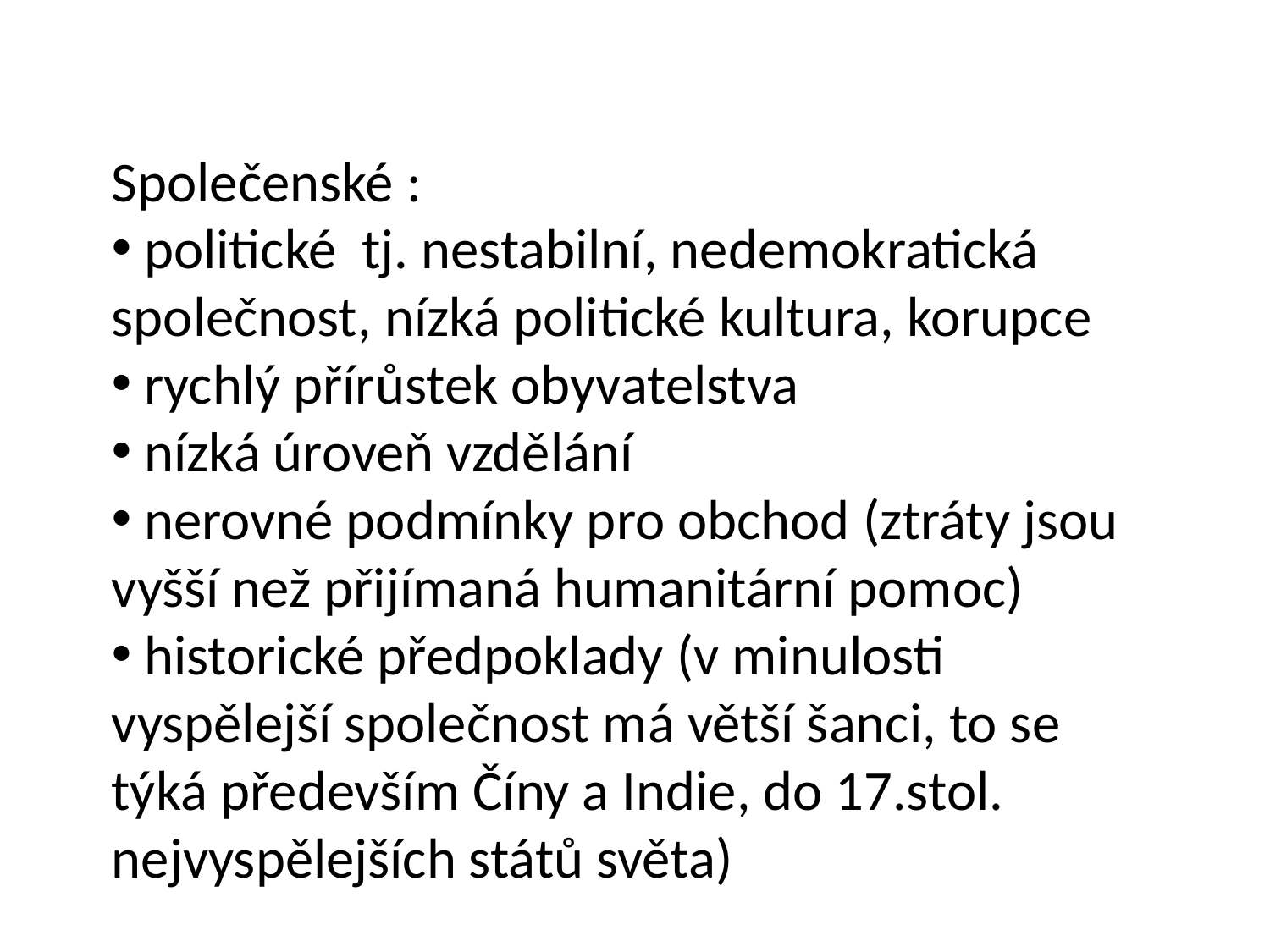

Společenské :
 politické  tj. nestabilní, nedemokratická společnost, nízká politické kultura, korupce
 rychlý přírůstek obyvatelstva
 nízká úroveň vzdělání
 nerovné podmínky pro obchod (ztráty jsou vyšší než přijímaná humanitární pomoc)
 historické předpoklady (v minulosti vyspělejší společnost má větší šanci, to se týká především Číny a Indie, do 17.stol. nejvyspělejších států světa)